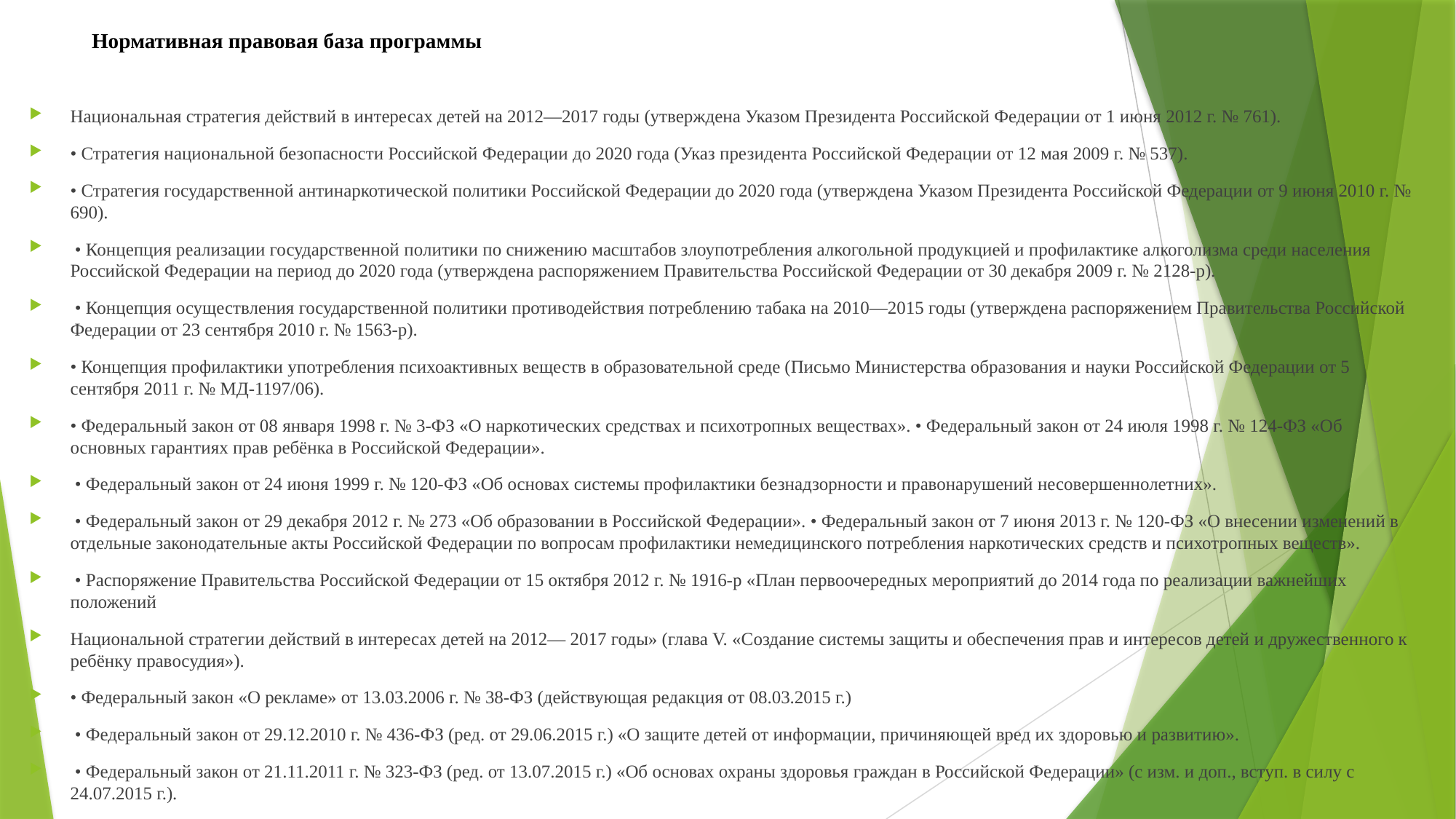

# Нормативная правовая база программы
Национальная стратегия действий в интересах детей на 2012—2017 годы (утверждена Указом Президента Российской Федерации от 1 июня 2012 г. № 761).
• Стратегия национальной безопасности Российской Федерации до 2020 года (Указ президента Российской Федерации от 12 мая 2009 г. № 537).
• Стратегия государственной антинаркотической политики Российской Федерации до 2020 года (утверждена Указом Президента Российской Федерации от 9 июня 2010 г. № 690).
 • Концепция реализации государственной политики по снижению масштабов злоупотребления алкогольной продукцией и профилактике алкоголизма среди населения Российской Федерации на период до 2020 года (утверждена распоряжением Правительства Российской Федерации от 30 декабря 2009 г. № 2128-р).
 • Концепция осуществления государственной политики противодействия потреблению табака на 2010—2015 годы (утверждена распоряжением Правительства Российской Федерации от 23 сентября 2010 г. № 1563-р).
• Концепция профилактики употребления психоактивных веществ в образовательной среде (Письмо Министерства образования и науки Российской Федерации от 5 сентября 2011 г. № МД-1197/06).
• Федеральный закон от 08 января 1998 г. № 3-ФЗ «О наркотических средствах и психотропных веществах». • Федеральный закон от 24 июля 1998 г. № 124-ФЗ «Об основных гарантиях прав ребёнка в Российской Федерации».
 • Федеральный закон от 24 июня 1999 г. № 120-ФЗ «Об основах системы профилактики безнадзорности и правонарушений несовершеннолетних».
 • Федеральный закон от 29 декабря 2012 г. № 273 «Об образовании в Российской Федерации». • Федеральный закон от 7 июня 2013 г. № 120-ФЗ «О внесении изменений в отдельные законодательные акты Российской Федерации по вопросам профилактики немедицинского потребления наркотических средств и психотропных веществ».
 • Распоряжение Правительства Российской Федерации от 15 октября 2012 г. № 1916-р «План первоочередных мероприятий до 2014 года по реализации важнейших положений
Национальной стратегии действий в интересах детей на 2012— 2017 годы» (глава V. «Создание системы защиты и обеспечения прав и интересов детей и дружественного к ребёнку правосудия»).
• Федеральный закон «О рекламе» от 13.03.2006 г. № 38-ФЗ (действующая редакция от 08.03.2015 г.)
 • Федеральный закон от 29.12.2010 г. № 436-ФЗ (ред. от 29.06.2015 г.) «О защите детей от информации, причиняющей вред их здоровью и развитию».
 • Федеральный закон от 21.11.2011 г. № 323-ФЗ (ред. от 13.07.2015 г.) «Об основах охраны здоровья граждан в Российской Федерации» (с изм. и доп., вступ. в силу с 24.07.2015 г.).